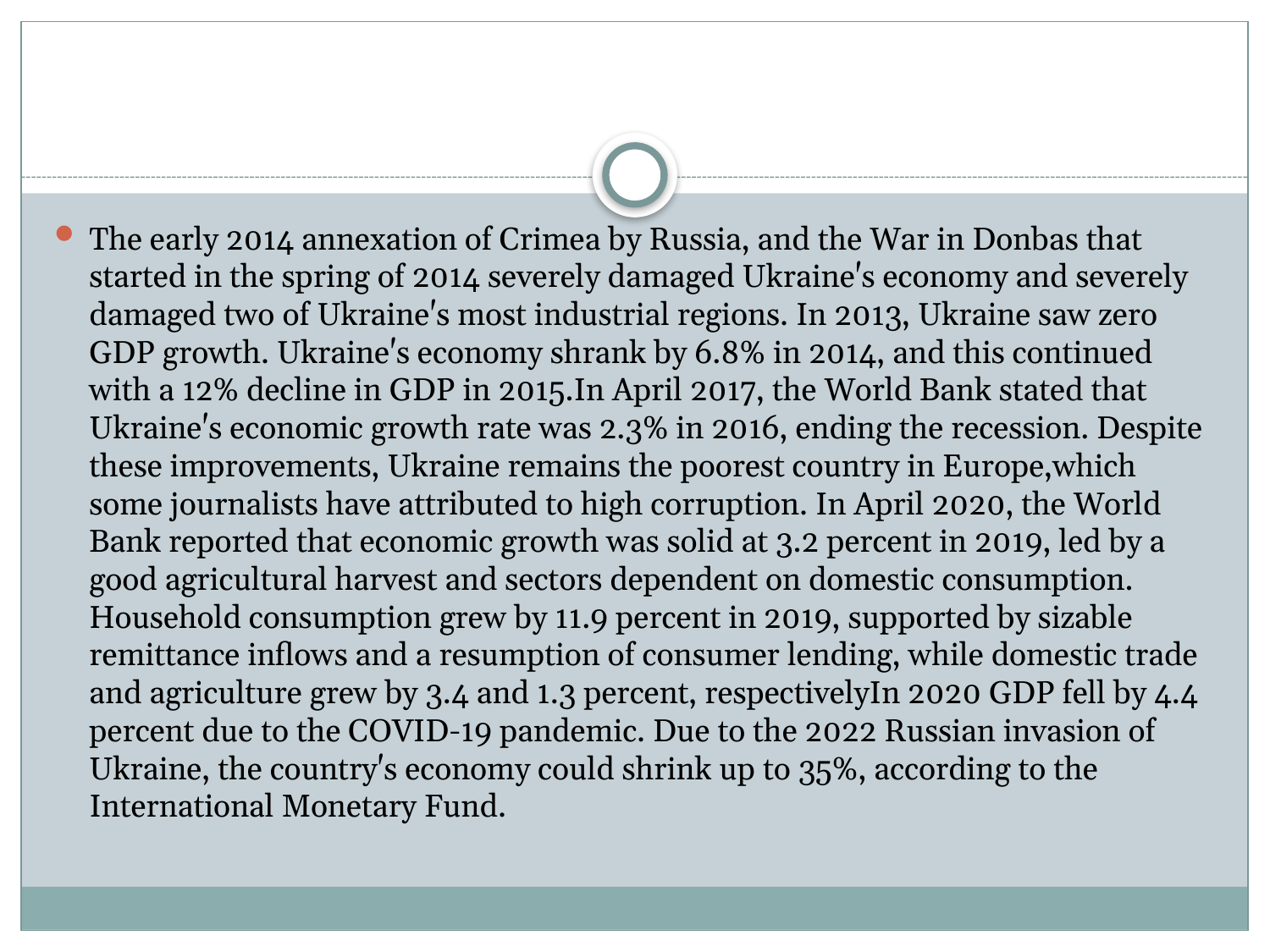

#
The early 2014 annexation of Crimea by Russia, and the War in Donbas that started in the spring of 2014 severely damaged Ukraine's economy and severely damaged two of Ukraine's most industrial regions. In 2013, Ukraine saw zero GDP growth. Ukraine's economy shrank by 6.8% in 2014, and this continued with a 12% decline in GDP in 2015.In April 2017, the World Bank stated that Ukraine's economic growth rate was 2.3% in 2016, ending the recession. Despite these improvements, Ukraine remains the poorest country in Europe,which some journalists have attributed to high corruption. In April 2020, the World Bank reported that economic growth was solid at 3.2 percent in 2019, led by a good agricultural harvest and sectors dependent on domestic consumption. Household consumption grew by 11.9 percent in 2019, supported by sizable remittance inflows and a resumption of consumer lending, while domestic trade and agriculture grew by 3.4 and 1.3 percent, respectivelyIn 2020 GDP fell by 4.4 percent due to the COVID-19 pandemic. Due to the 2022 Russian invasion of Ukraine, the country's economy could shrink up to 35%, according to the International Monetary Fund.